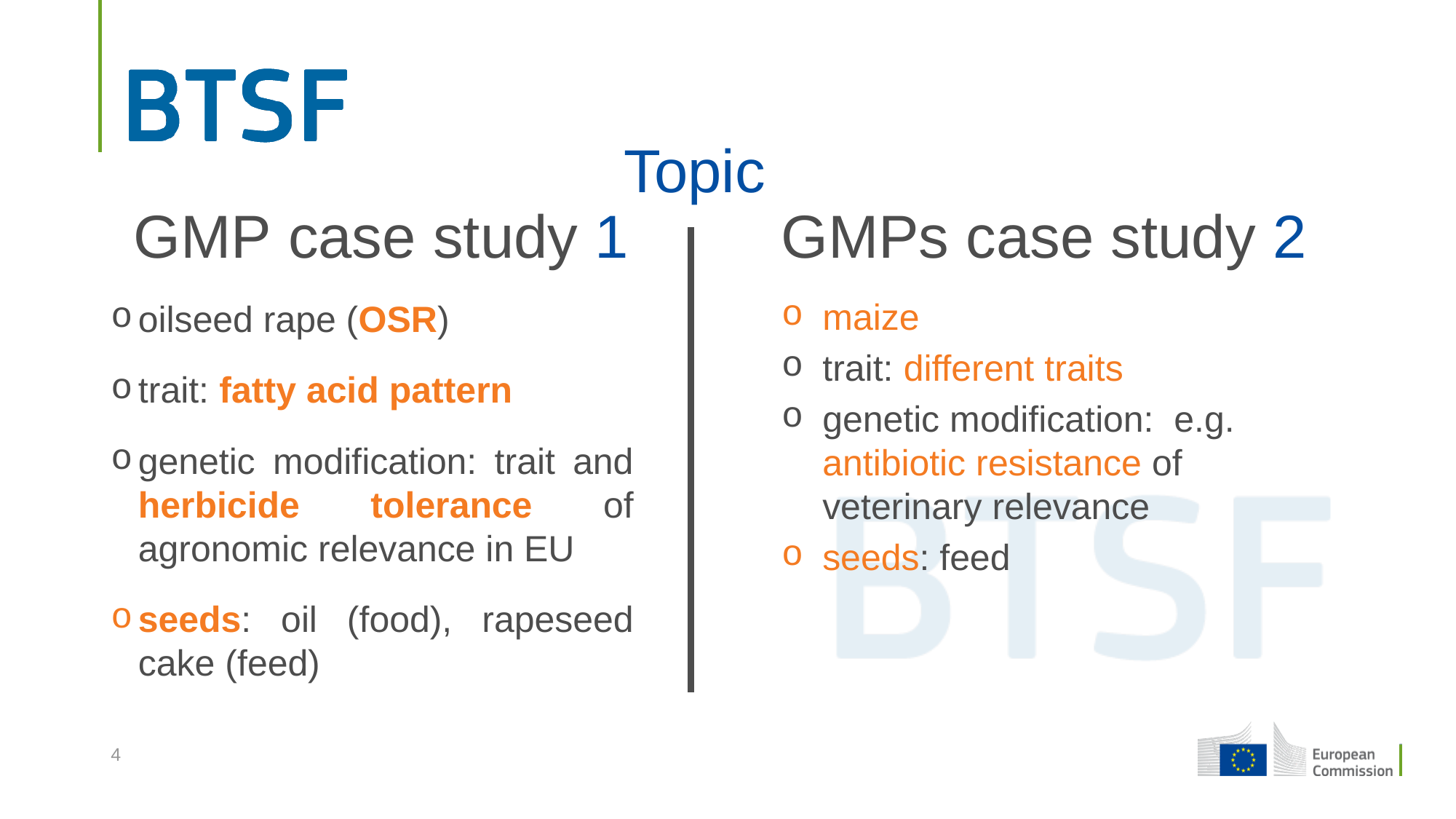

# Topic GMP case study 1         GMPs case study 2
maize
trait: different traits
genetic modification:  e.g. antibiotic resistance of veterinary relevance
seeds: feed
oilseed rape (OSR)
trait: fatty acid pattern
genetic modification: trait and herbicide tolerance of agronomic relevance in EU
seeds: oil (food), rapeseed cake (feed)
4